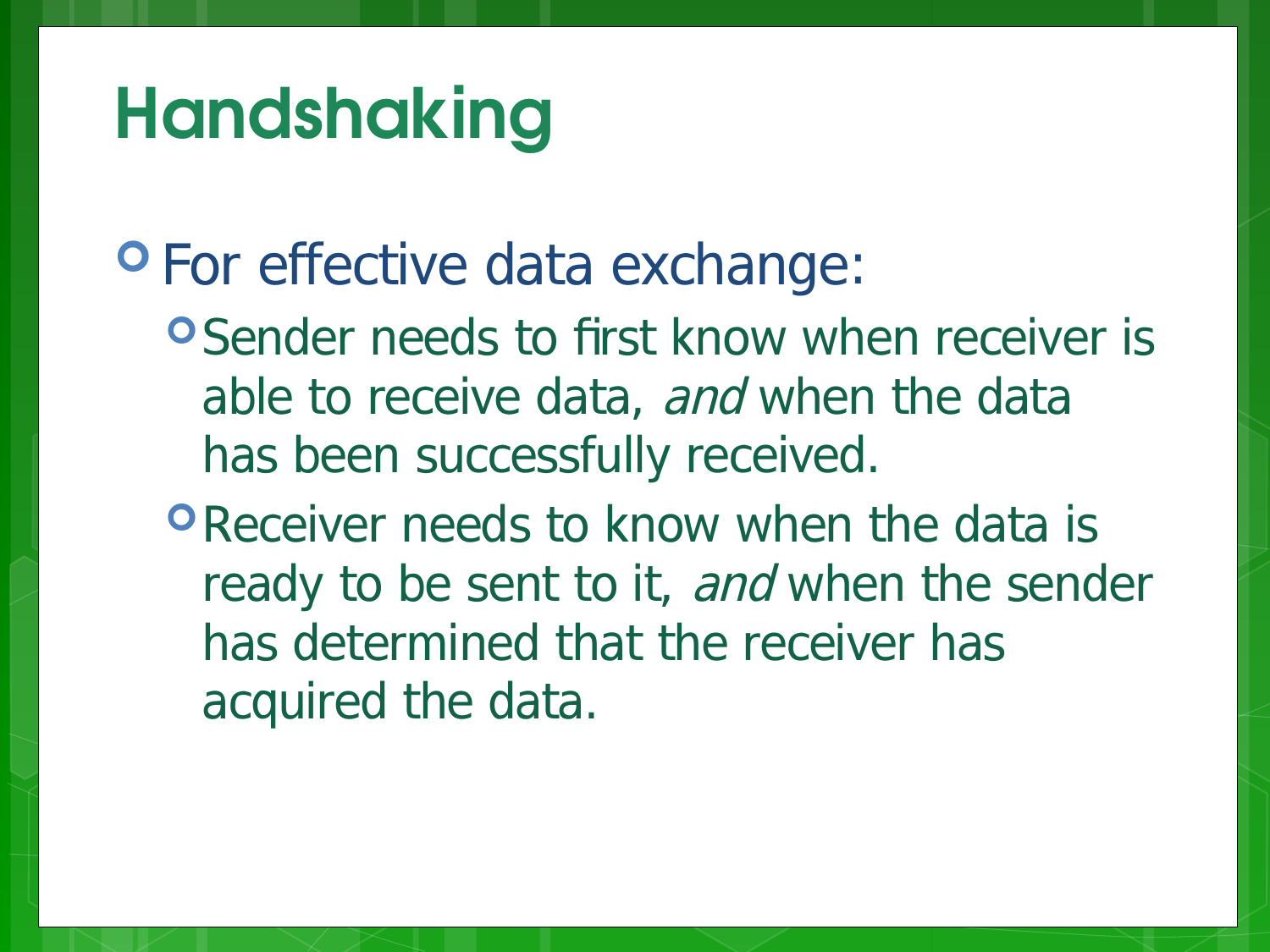

# Handshaking
For effective data exchange:
Sender needs to first know when receiver is able to receive data, and when the data has been successfully received.
Receiver needs to know when the data is ready to be sent to it, and when the sender has determined that the receiver has acquired the data.